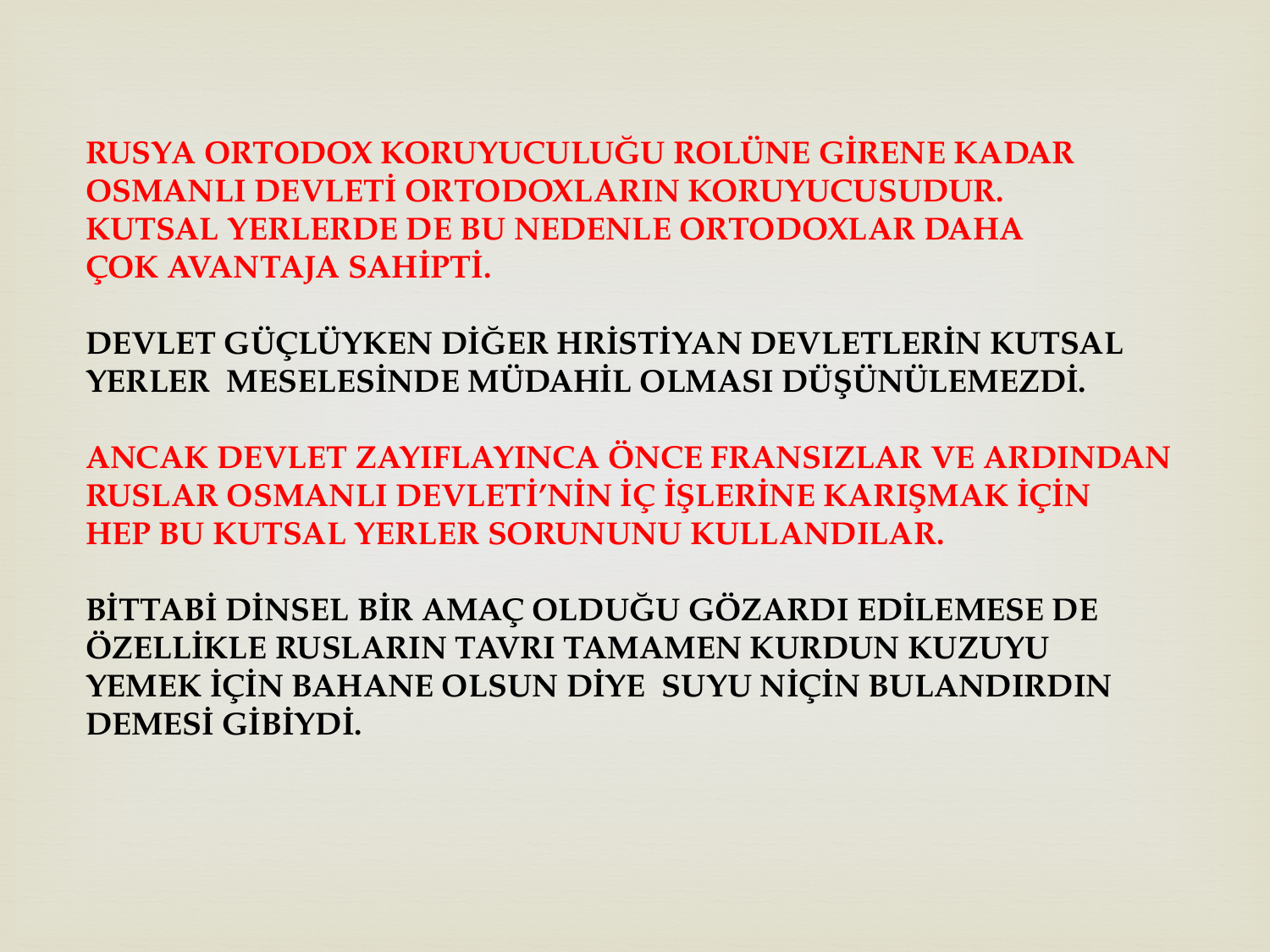

RUSYA ORTODOX KORUYUCULUĞU ROLÜNE GİRENE KADAR
OSMANLI DEVLETİ ORTODOXLARIN KORUYUCUSUDUR.
KUTSAL YERLERDE DE BU NEDENLE ORTODOXLAR DAHA
ÇOK AVANTAJA SAHİPTİ.

DEVLET GÜÇLÜYKEN DİĞER HRİSTİYAN DEVLETLERİN KUTSAL
YERLER  MESELESİNDE MÜDAHİL OLMASI DÜŞÜNÜLEMEZDİ.

ANCAK DEVLET ZAYIFLAYINCA ÖNCE FRANSIZLAR VE ARDINDAN
RUSLAR OSMANLI DEVLETİ’NİN İÇ İŞLERİNE KARIŞMAK İÇİN
HEP BU KUTSAL YERLER SORUNUNU KULLANDILAR.

BİTTABİ DİNSEL BİR AMAÇ OLDUĞU GÖZARDI EDİLEMESE DE
ÖZELLİKLE RUSLARIN TAVRI TAMAMEN KURDUN KUZUYU
YEMEK İÇİN BAHANE OLSUN DİYE  SUYU NİÇİN BULANDIRDIN
DEMESİ GİBİYDİ.